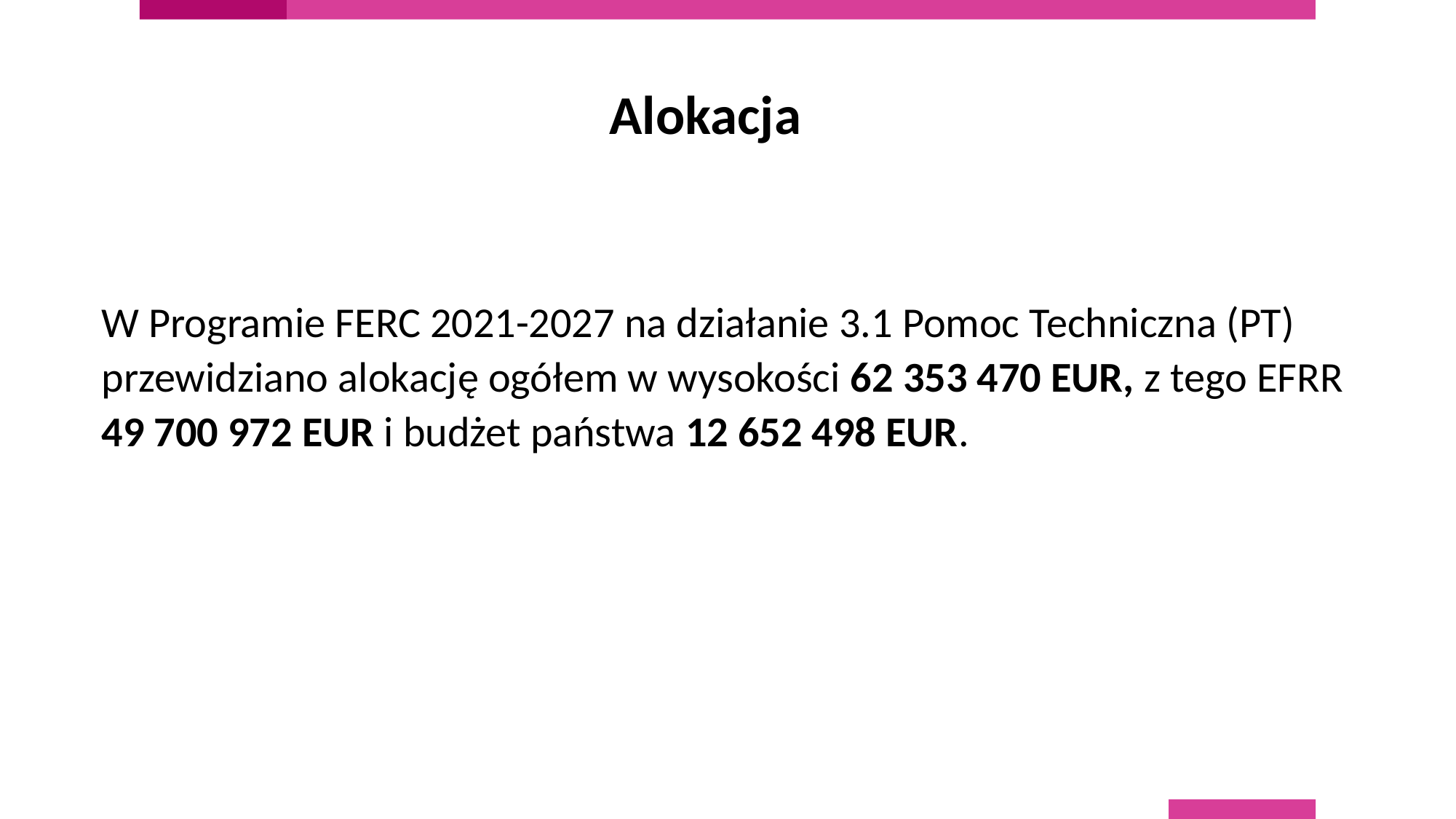

Alokacja

W Programie FERC 2021-2027 na działanie 3.1 Pomoc Techniczna (PT) przewidziano alokację ogółem w wysokości 62 353 470 EUR, z tego EFRR 49 700 972 EUR i budżet państwa 12 652 498 EUR.